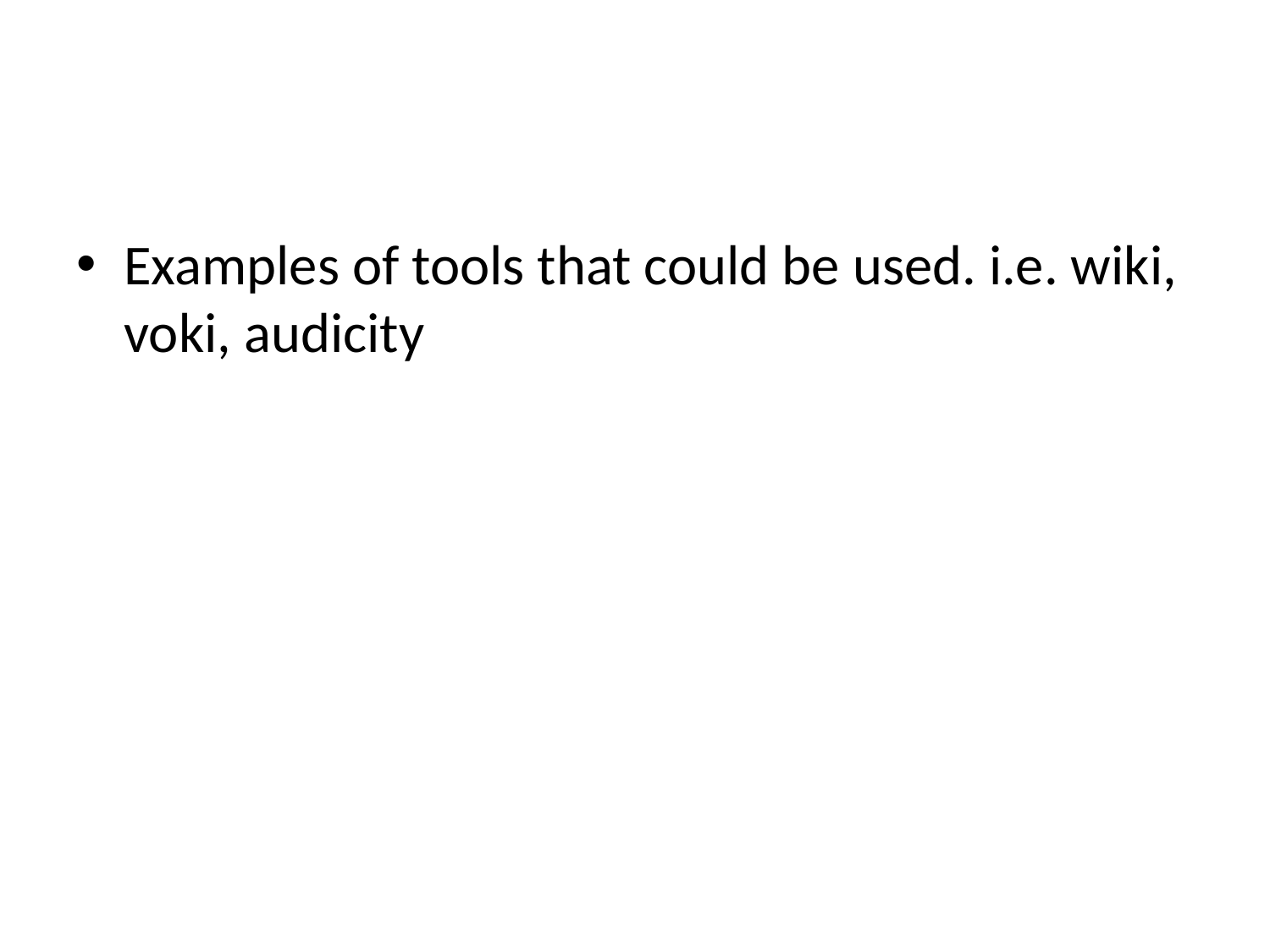

#
Examples of tools that could be used. i.e. wiki, voki, audicity